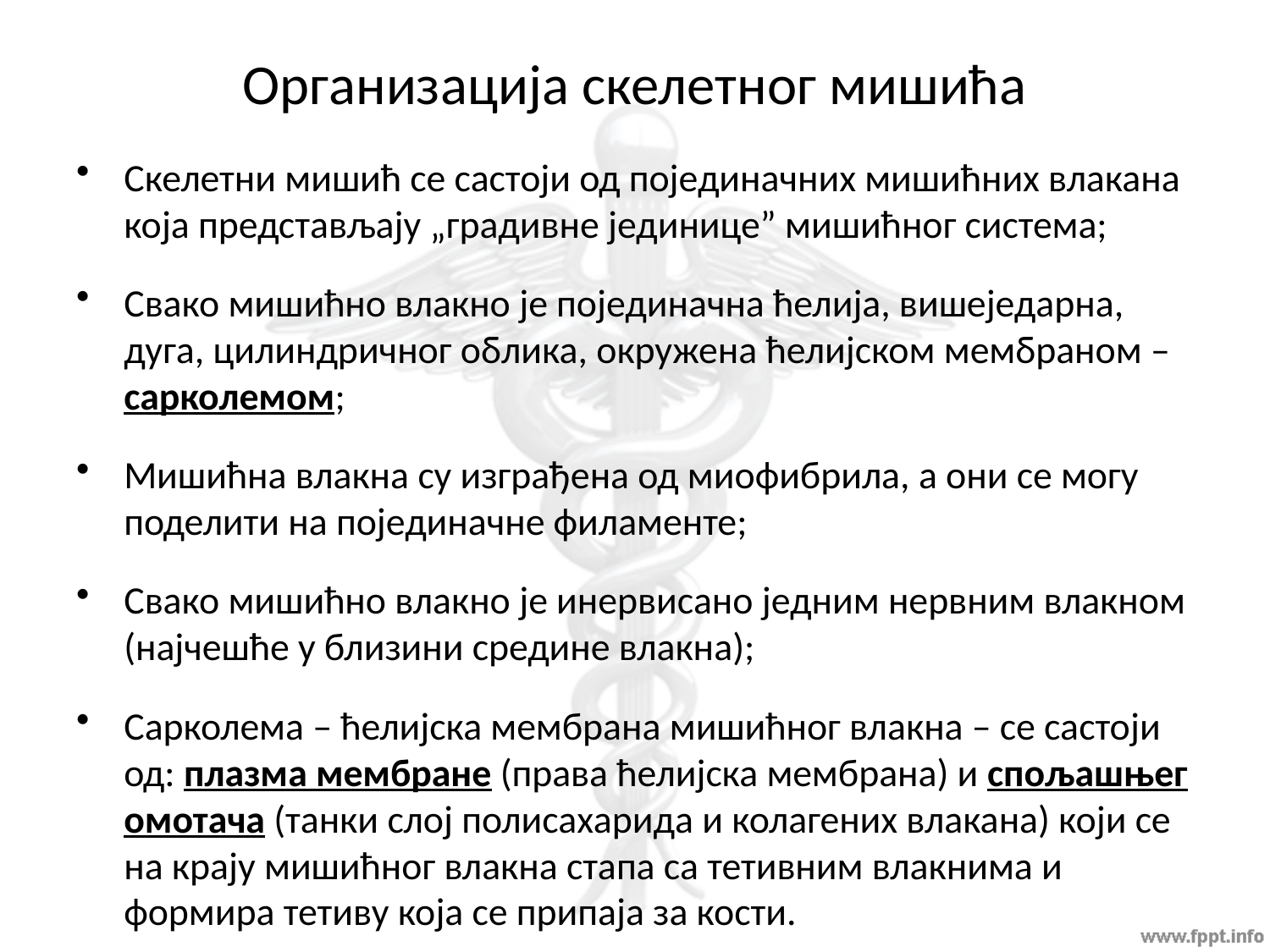

# Организација скелетног мишића
Скелетни мишић се састоји од појединачних мишићних влакана која представљају „градивне јединице” мишићног система;

Свако мишићно влакно је појединачна ћелија, вишеједарна, дуга, цилиндричног облика, окружена ћелијском мембраном – сарколемом;

Мишићна влакна су изграђена од миофибрила, а они се могу поделити на појединачне филаменте;

Свако мишићно влакно је инервисано једним нервним влакном (најчешће у близини средине влакна);

Сарколема – ћелијска мембрана мишићног влакна – се састоји од: плазма мембране (права ћелијска мембрана) и спољашњег омотача (танки слој полисахарида и колагених влакана) који се на крају мишићног влакна стапа са тетивним влакнима и формира тетиву која се припаја за кости.